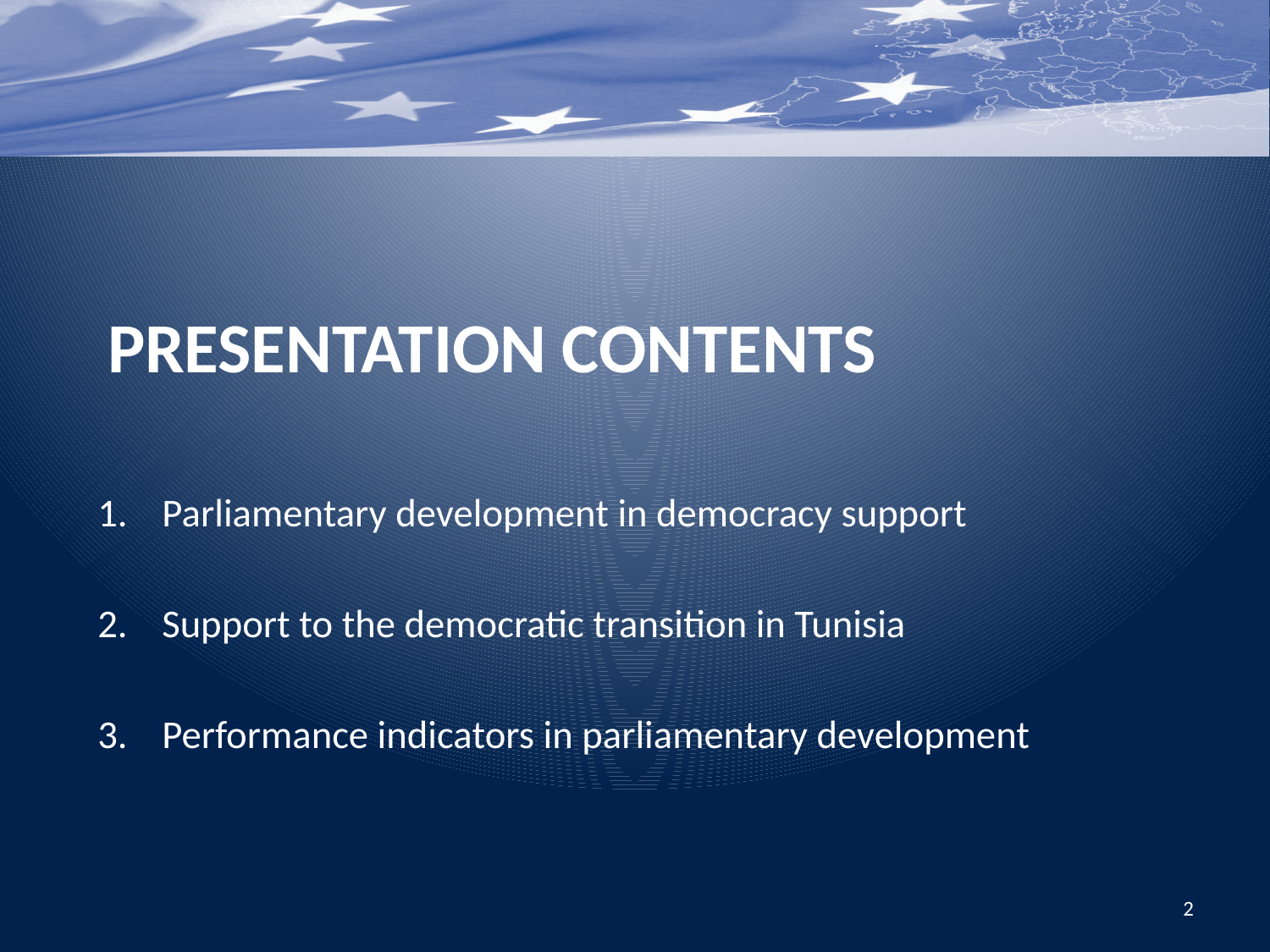

# Presentation contents

Parliamentary development in democracy support

Support to the democratic transition in Tunisia

Performance indicators in parliamentary development

2